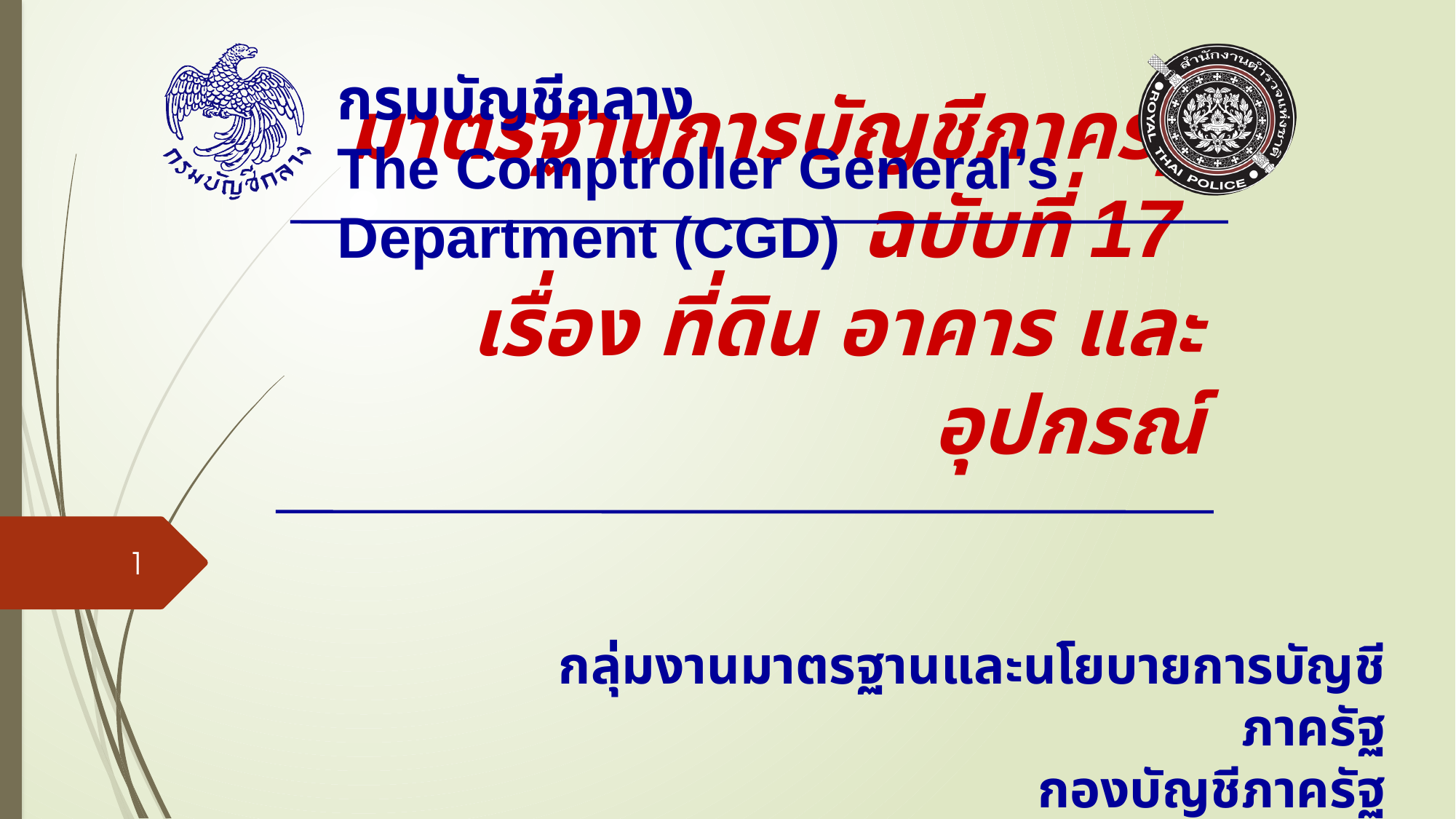

กรมบัญชีกลาง
The Comptroller General’s Department (CGD)
# มาตรฐานการบัญชีภาครัฐ ฉบับที่ 17 เรื่อง ที่ดิน อาคาร และอุปกรณ์
1
กลุ่มงานมาตรฐานและนโยบายการบัญชีภาครัฐ
กองบัญชีภาครัฐ